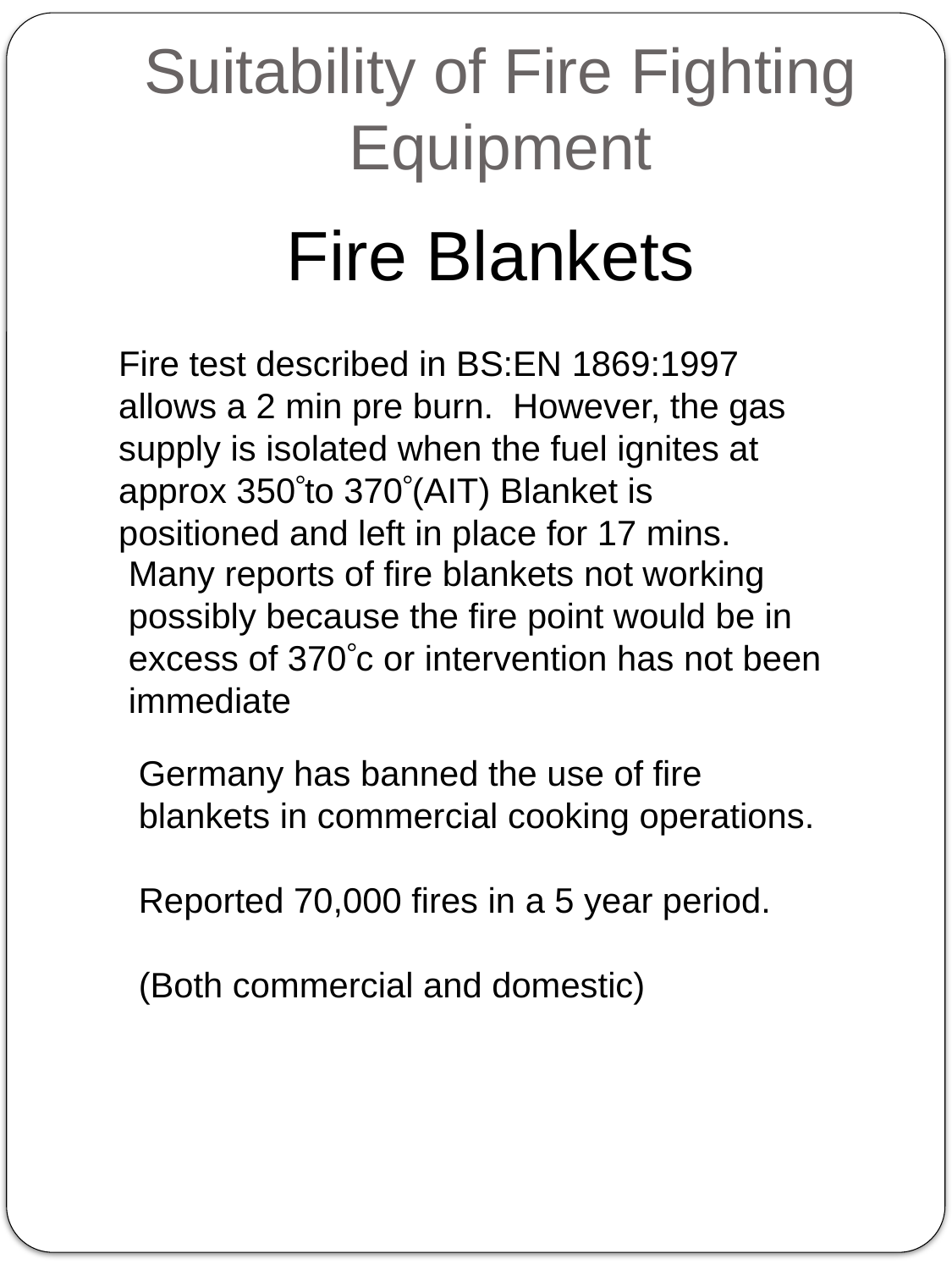

# Suitability of Fire Fighting Equipment
Fire Blankets
Fire test described in BS:EN 1869:1997 allows a 2 min pre burn.  However, the gas supply is isolated when the fuel ignites at approx 350°to 370°(AIT) Blanket is positioned and left in place for 17 mins.
Many reports of fire blankets not working possibly because the fire point would be in excess of 370°c or intervention has not been immediate
Germany has banned the use of fire blankets in commercial cooking operations.

Reported 70,000 fires in a 5 year period.

(Both commercial and domestic)